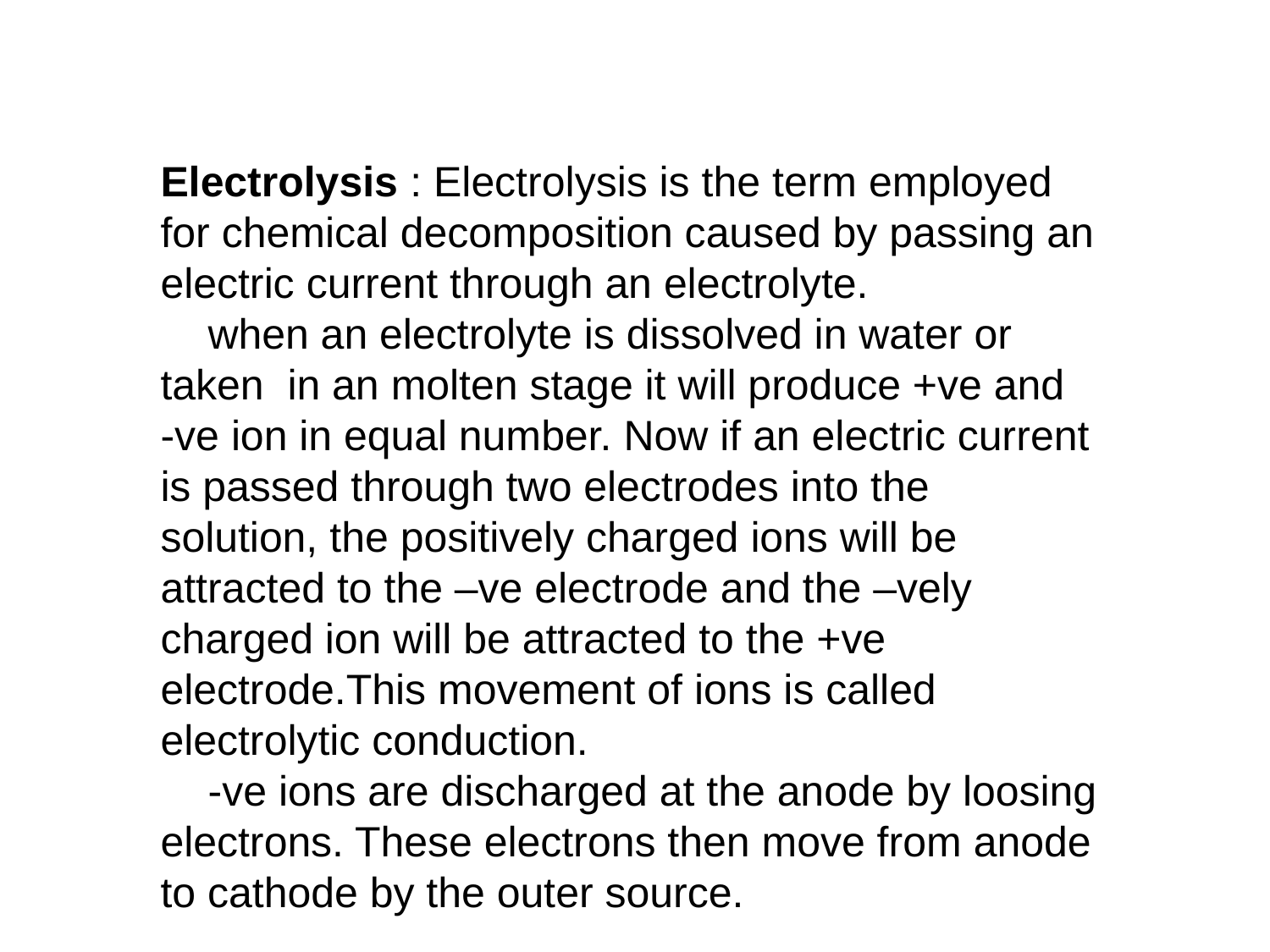

Electrolysis : Electrolysis is the term employed for chemical decomposition caused by passing an electric current through an electrolyte.
    when an electrolyte is dissolved in water or taken  in an molten stage it will produce +ve and  -ve ion in equal number. Now if an electric current is passed through two electrodes into the solution, the positively charged ions will be attracted to the –ve electrode and the –vely charged ion will be attracted to the +ve electrode.This movement of ions is called electrolytic conduction.
    -ve ions are discharged at the anode by loosing electrons. These electrons then move from anode to cathode by the outer source.